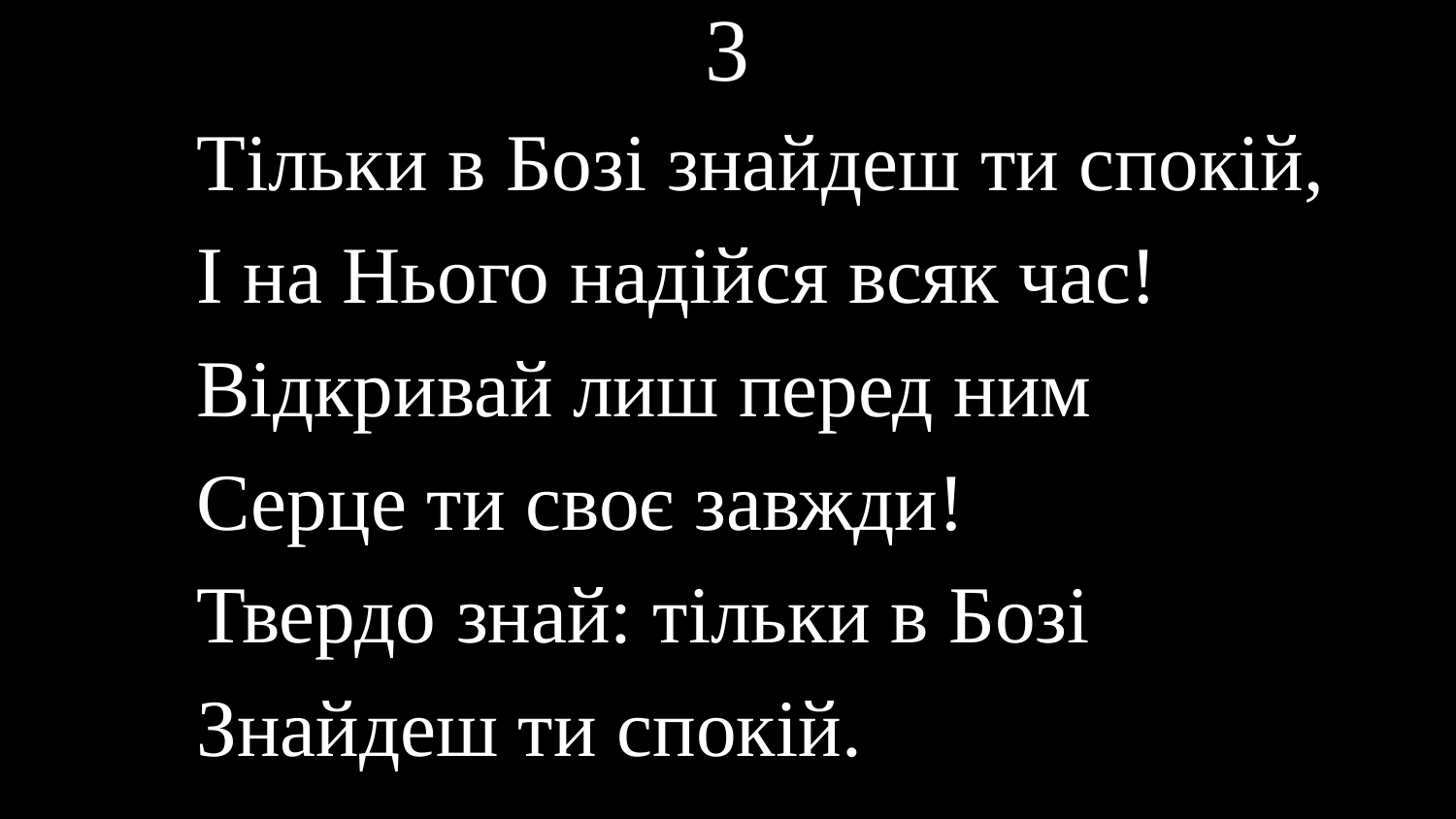

# 3
Тільки в Бозі знайдеш ти спокій,
І на Нього надійся всяк час!
Відкривай лиш перед ним
Серце ти своє завжди!
Твердо знай: тільки в Бозі
Знайдеш ти спокій.